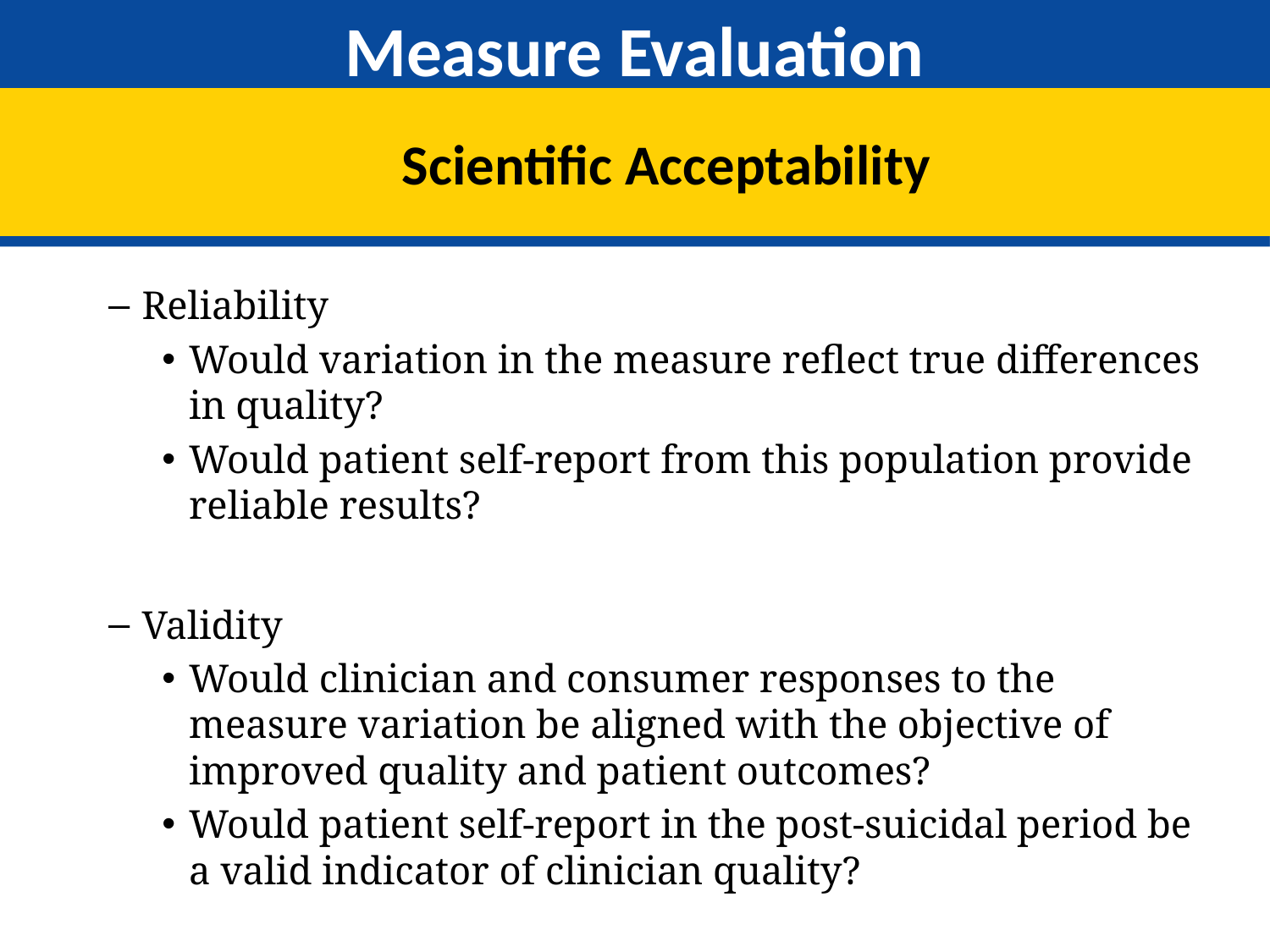

# Measure Evaluation
Scientific Acceptability
Reliability
Would variation in the measure reflect true differences in quality?
Would patient self-report from this population provide reliable results?

Validity
Would clinician and consumer responses to the measure variation be aligned with the objective of improved quality and patient outcomes?
Would patient self-report in the post-suicidal period be a valid indicator of clinician quality?